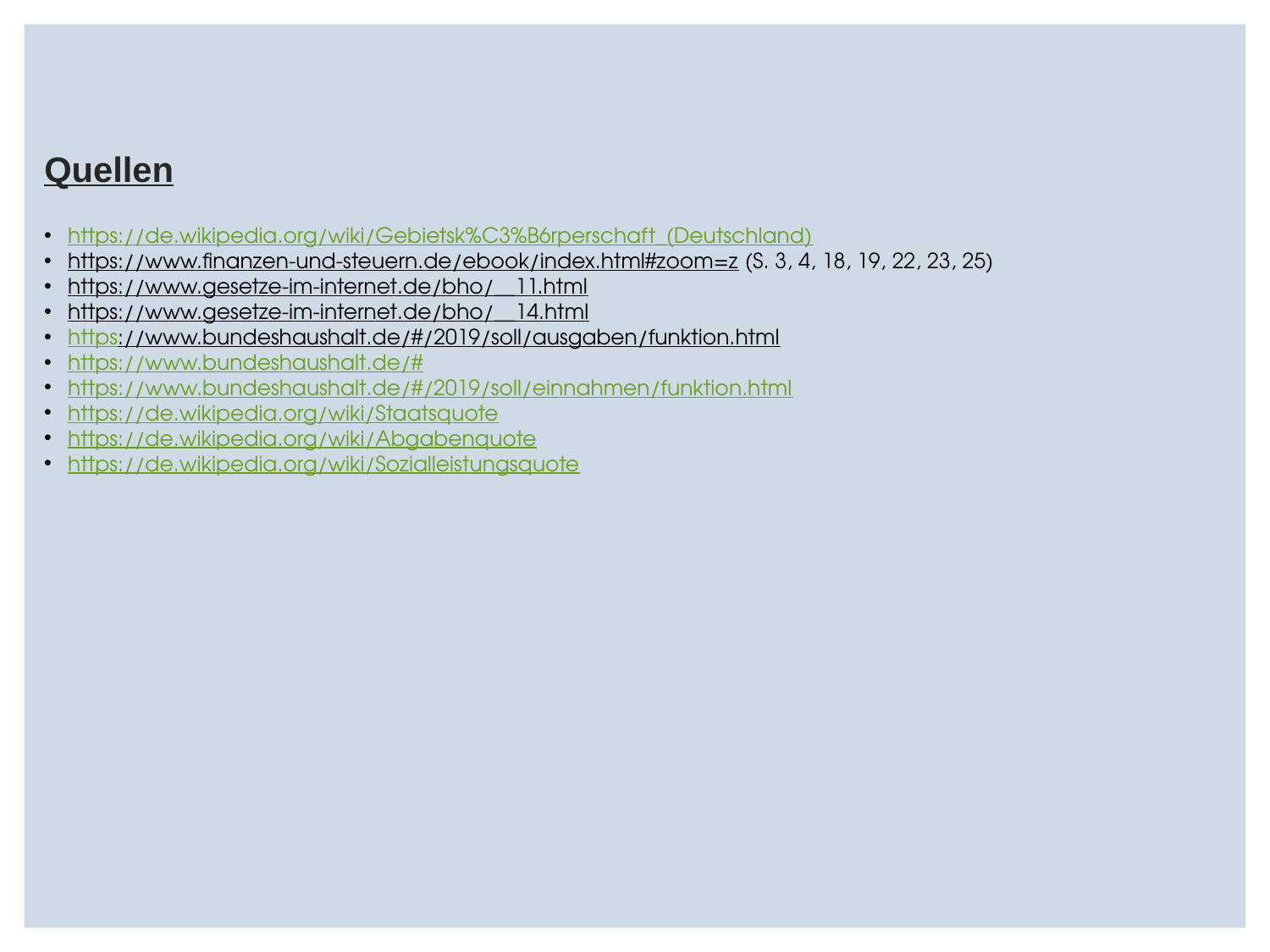

# Quellen
https://de.wikipedia.org/wiki/Gebietsk%C3%B6rperschaft_(Deutschland)
https://www.finanzen-und-steuern.de/ebook/index.html#zoom=z (S. 3, 4, 18, 19, 22, 23, 25)
https://www.gesetze-im-internet.de/bho/__11.html
https://www.gesetze-im-internet.de/bho/__14.html
https://www.bundeshaushalt.de/#/2019/soll/ausgaben/funktion.html
https://www.bundeshaushalt.de/#
https://www.bundeshaushalt.de/#/2019/soll/einnahmen/funktion.html
https://de.wikipedia.org/wiki/Staatsquote
https://de.wikipedia.org/wiki/Abgabenquote
https://de.wikipedia.org/wiki/Sozialleistungsquote